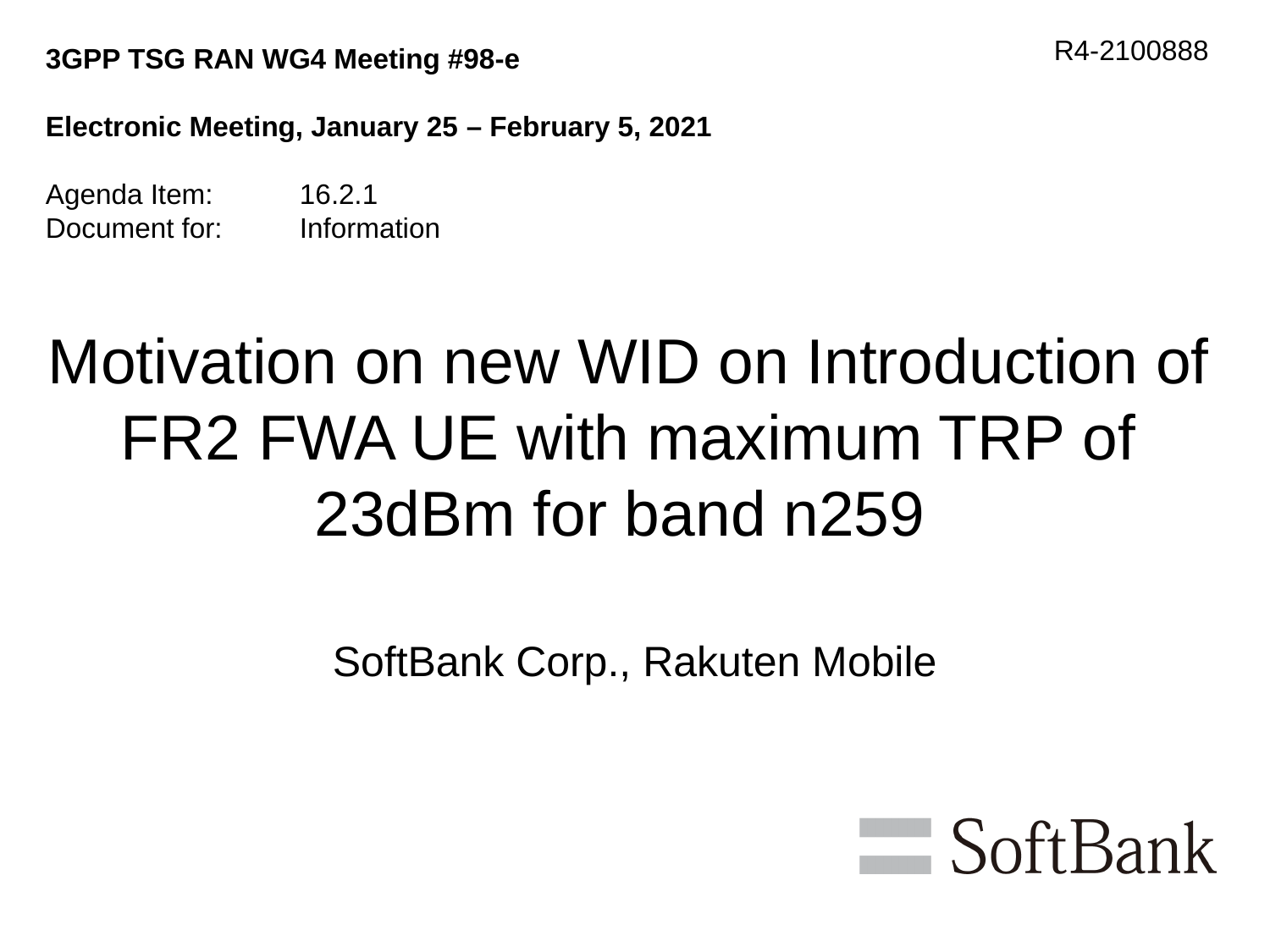

R4-2100888
3GPP TSG RAN WG4 Meeting #98-e
Electronic Meeting, January 25 – February 5, 2021

Agenda Item:	16.2.1
Document for:	Information
# Motivation on new WID on Introduction of FR2 FWA UE with maximum TRP of 23dBm for band n259
SoftBank Corp., Rakuten Mobile